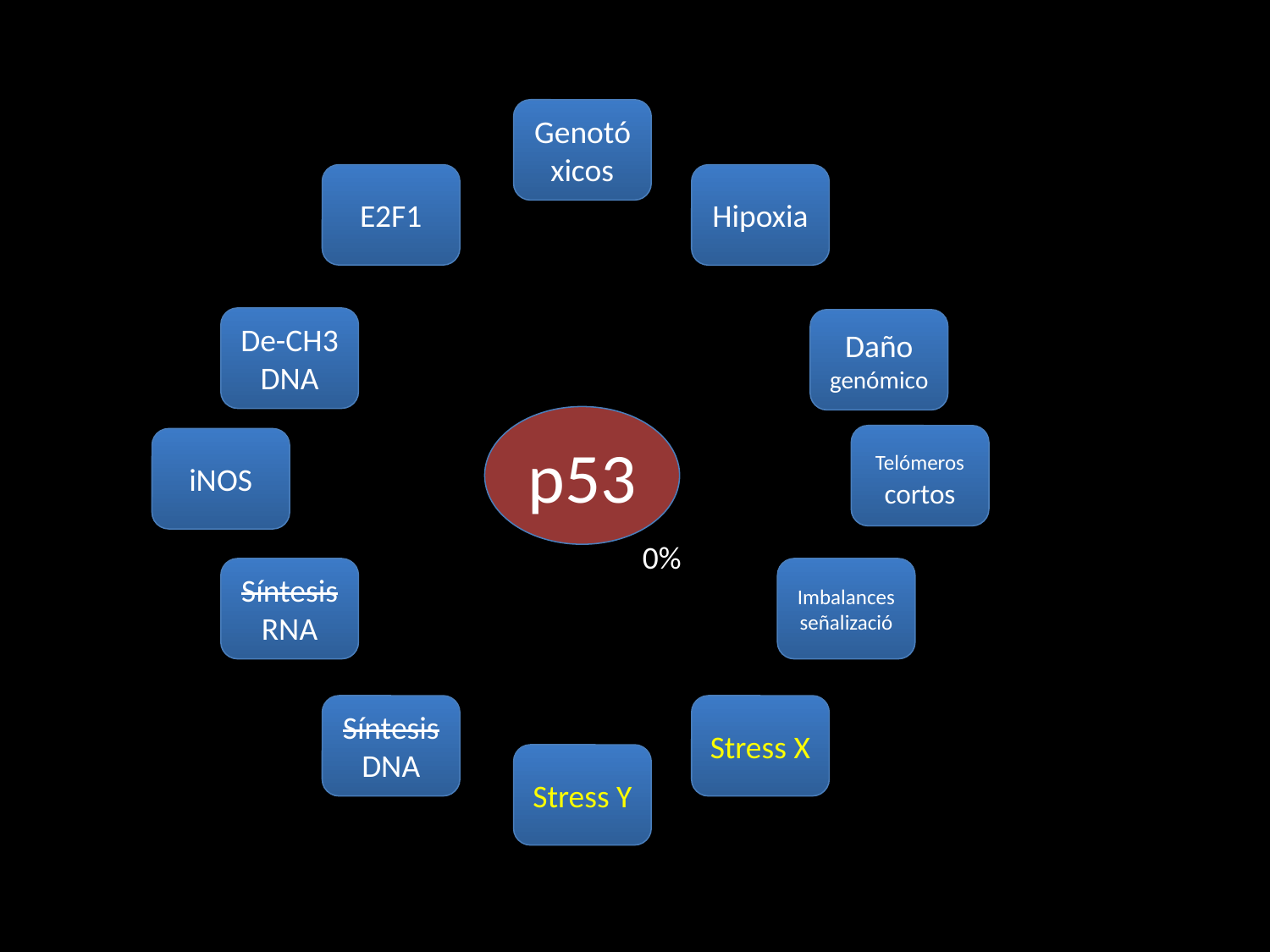

Genotóxicos
E2F1
Hipoxia
De-CH3 DNA
Daño genómico
p53
Telómeros cortos
iNOS
0%
Síntesis RNA
Imbalances señalizació
Síntesis DNA
Stress X
Stress Y